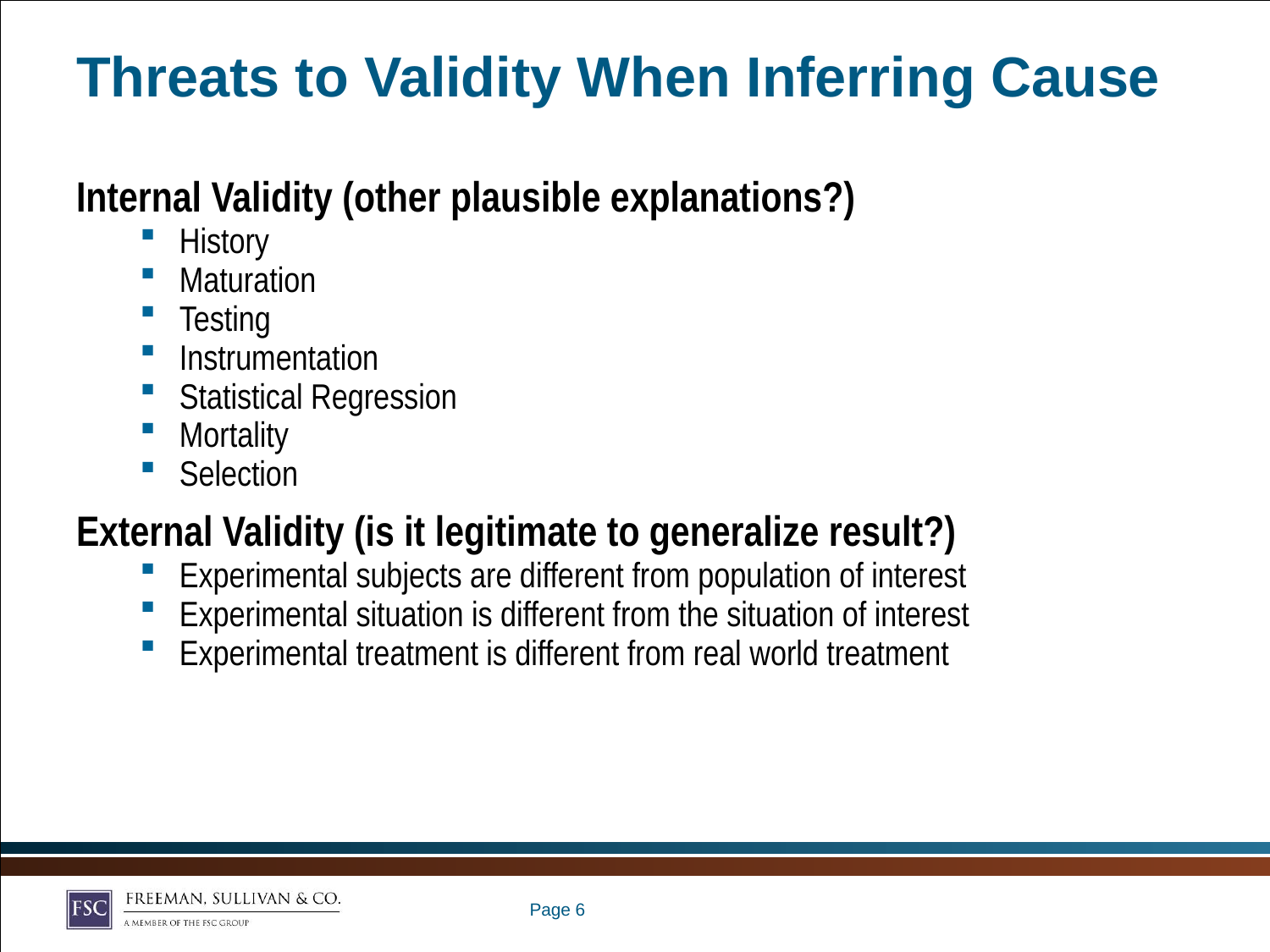

# Threats to Validity When Inferring Cause
Internal Validity (other plausible explanations?)
History
Maturation
Testing
Instrumentation
Statistical Regression
Mortality
Selection
External Validity (is it legitimate to generalize result?)
Experimental subjects are different from population of interest
Experimental situation is different from the situation of interest
Experimental treatment is different from real world treatment

Page 6